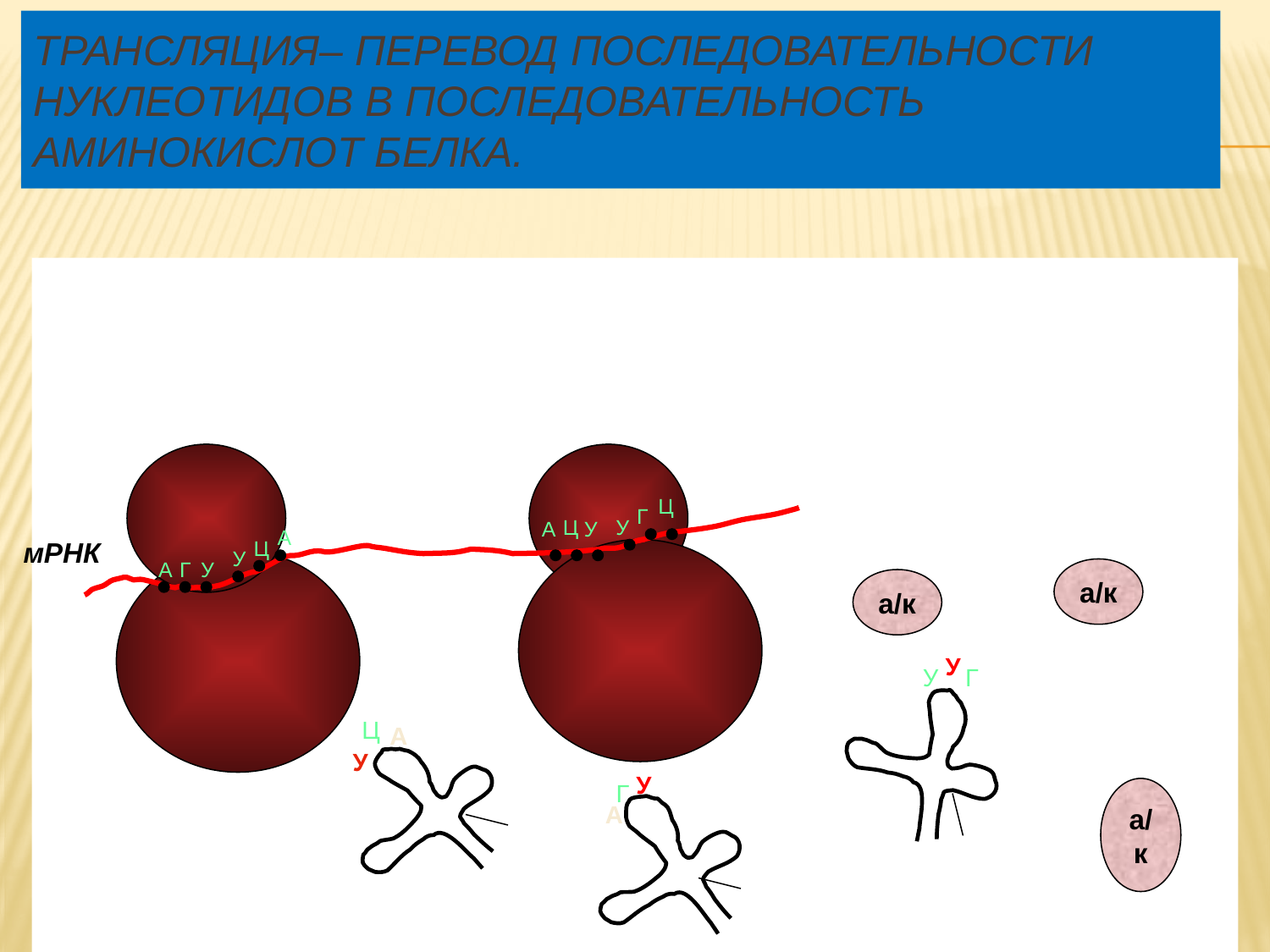

# Трансляция– перевод последовательности нуклеотидов в последовательность аминокислот белка.

Ц
Г
Ц
У

А
У
А
мРНК
Ц

У

А
Г
У

а/к

а/к

У
У
Г

Ц
А

У
У
Г
А

а/к